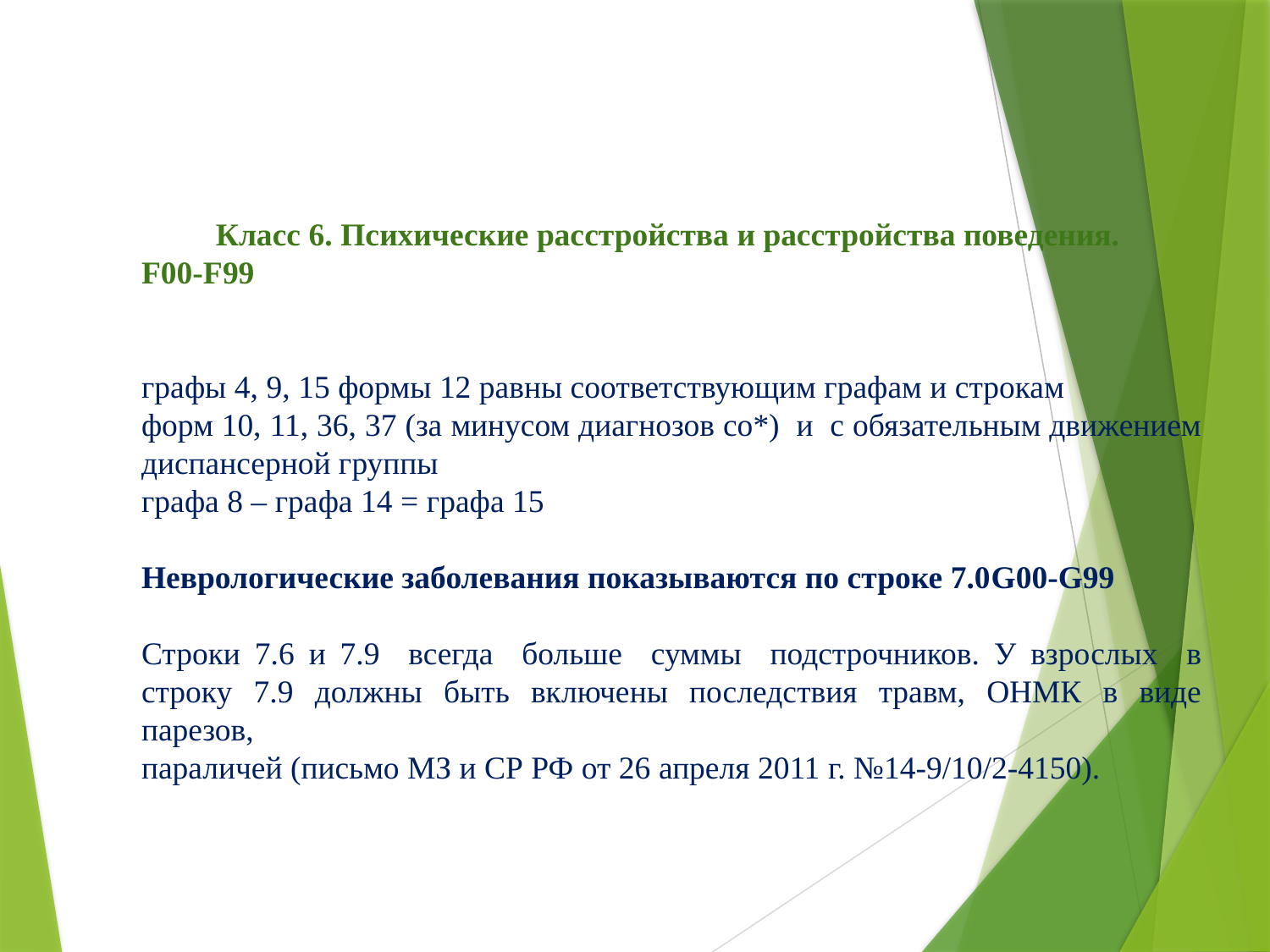

Класс 6. Психические расстройства и расстройства поведения.
F00-F99
графы 4, 9, 15 формы 12 равны соответствующим графам и строкам
форм 10, 11, 36, 37 (за минусом диагнозов со*)  и  с обязательным движением диспансерной группы
графа 8 – графа 14 = графа 15

Неврологические заболевания показываются по строке 7.0G00-G99

Строки 7.6 и 7.9  всегда  больше  суммы  подстрочников. У взрослых  в строку 7.9 должны быть включены последствия травм, ОНМК в виде парезов,
параличей (письмо МЗ и СР РФ от 26 апреля 2011 г. №14-9/10/2-4150).